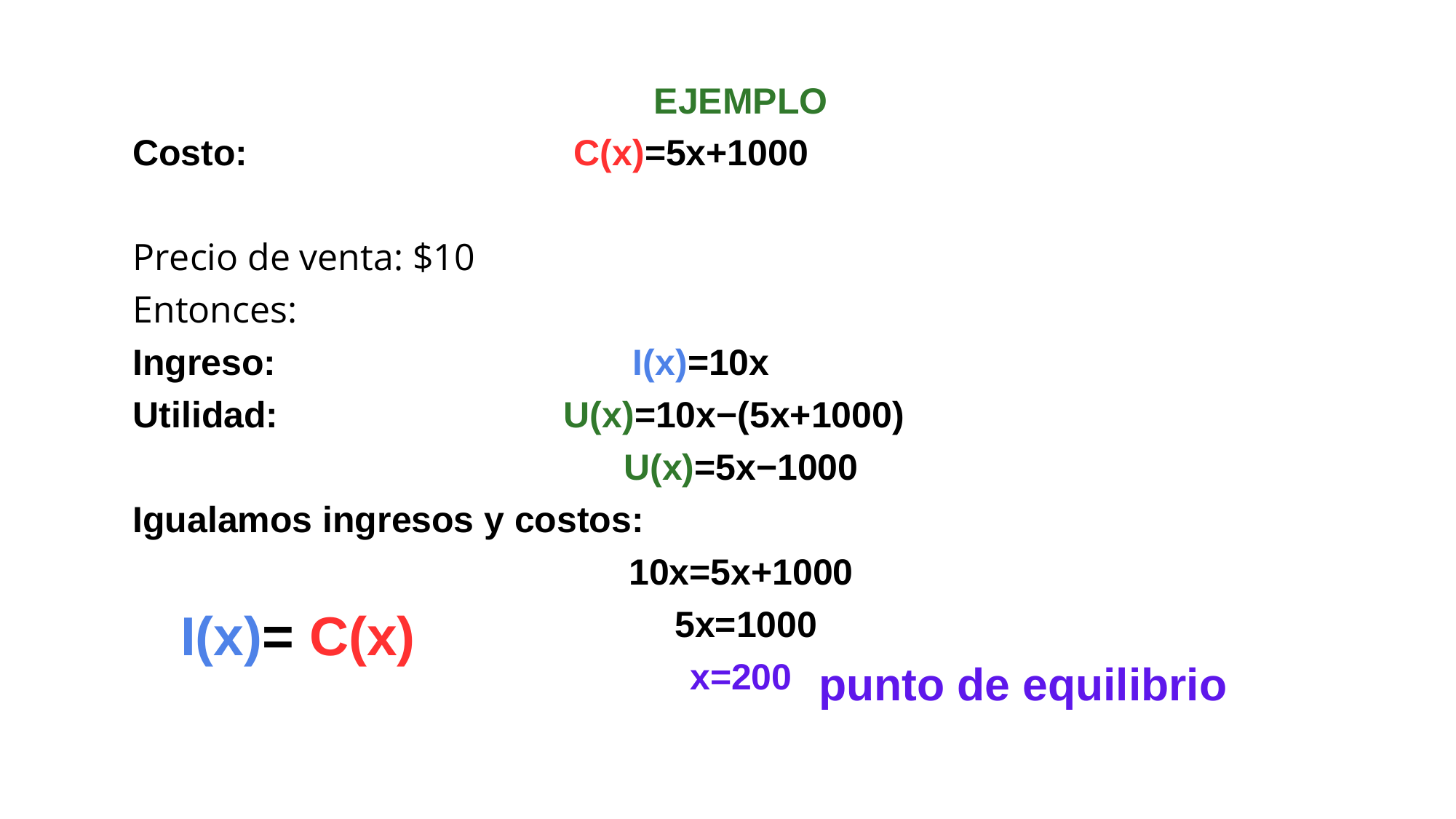

EJEMPLO
Costo:                                C(x)=5x+1000

Precio de venta: $10
Entonces:
Ingreso:                                   I(x)=10x
Utilidad:                            U(x)=10x−(5x+1000)
U(x)=5x−1000
Igualamos ingresos y costos:
10x=5x+1000
 5x=1000
x=200
I(x)= C(x)
punto de equilibrio